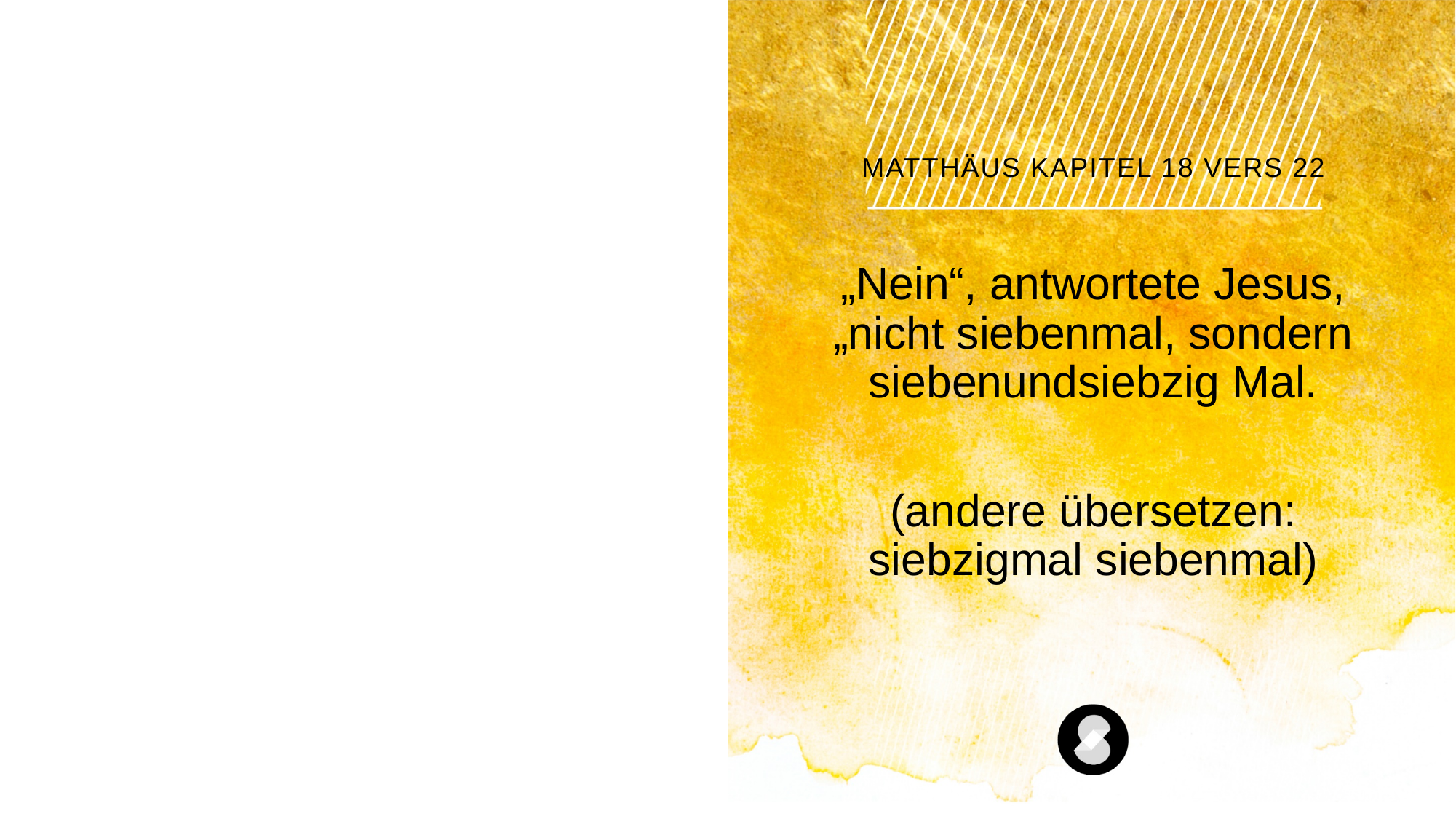

Matthäus Kapitel 18 Vers 22
„Nein“, antwortete Jesus, „nicht siebenmal, sondern siebenundsiebzig Mal.

(andere übersetzen: siebzigmal siebenmal)